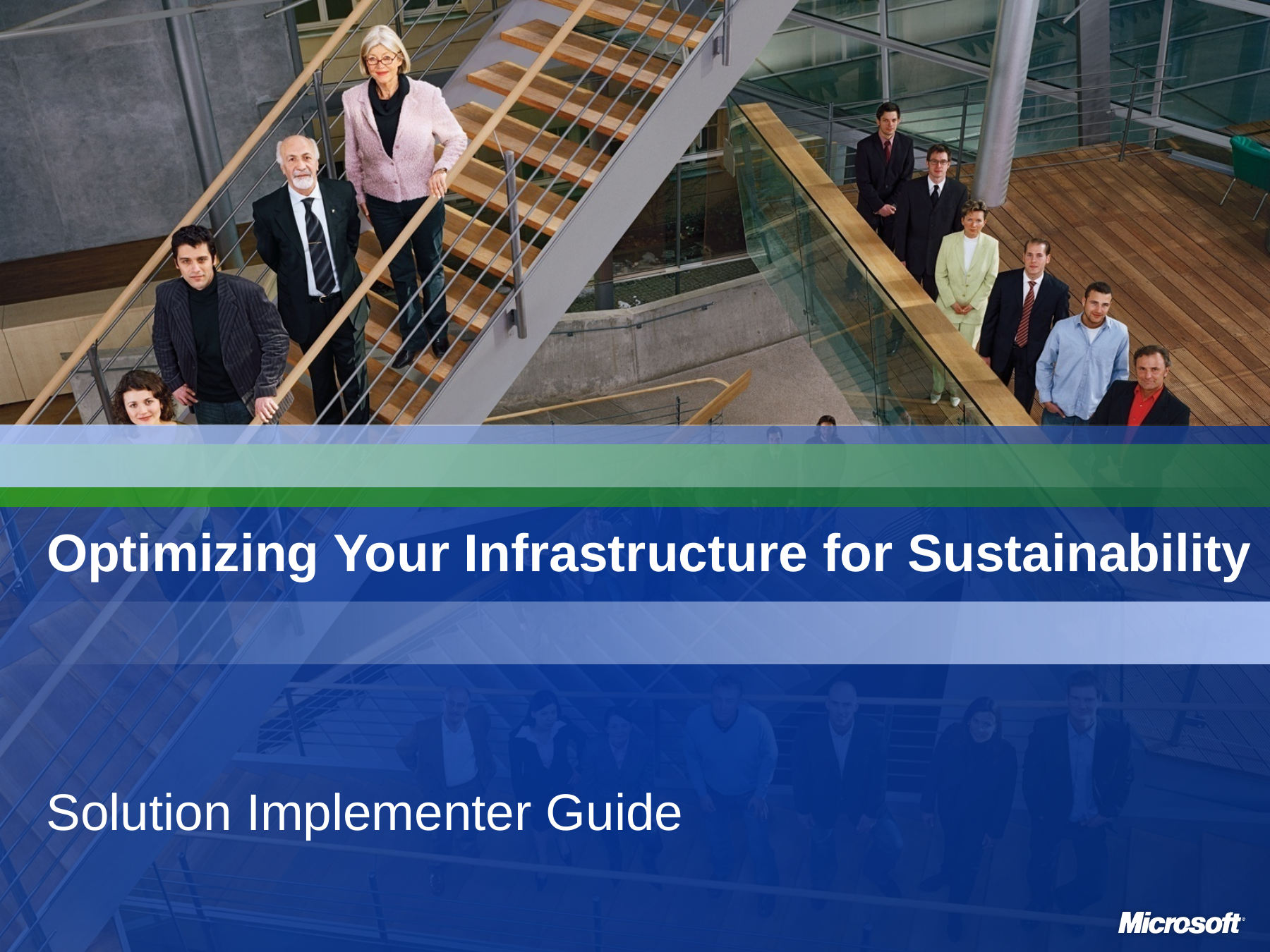

# Optimizing Your Infrastructure for Sustainability
Solution Implementer Guide